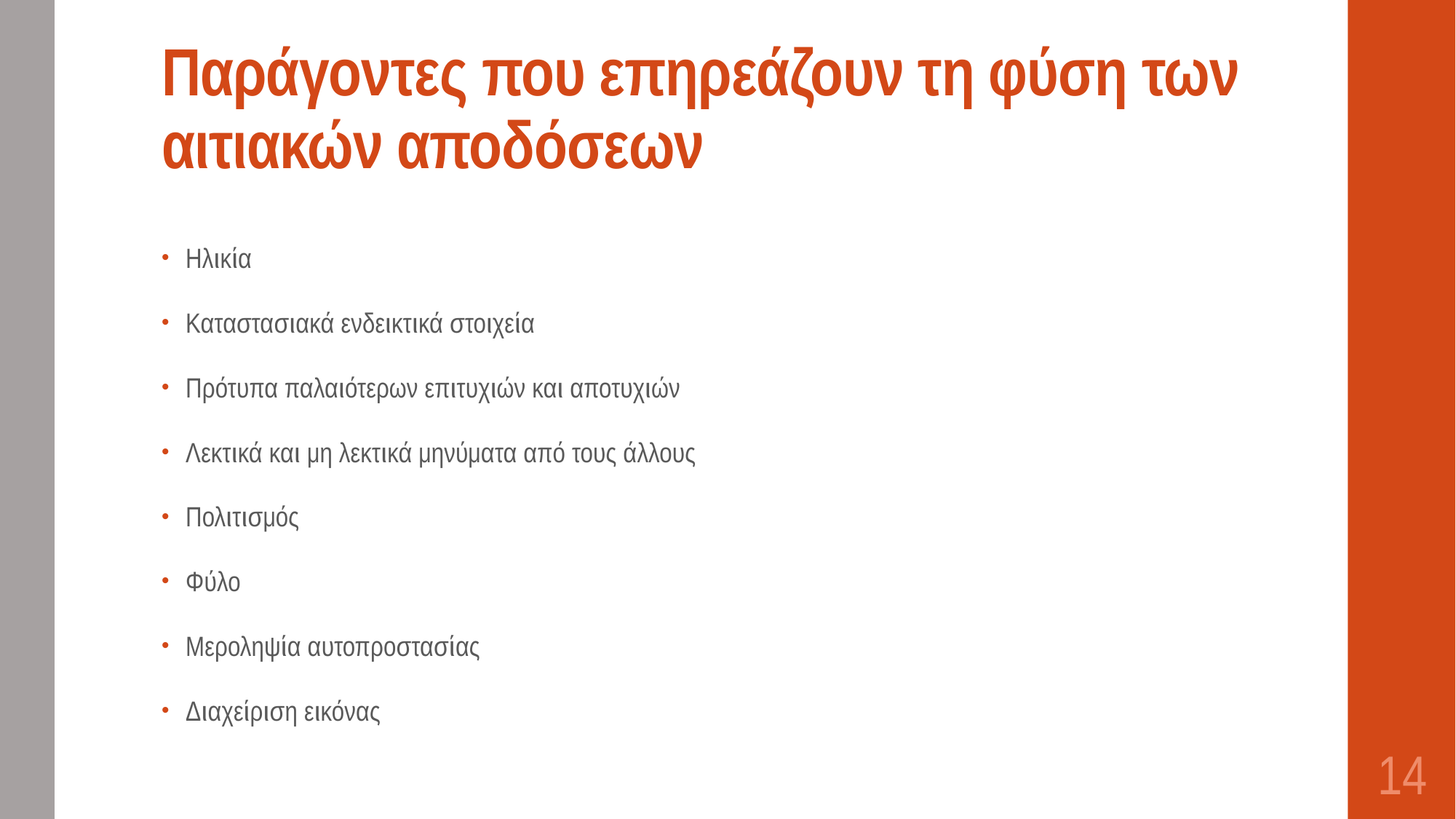

# Παράγοντες που επηρεάζουν τη φύση των αιτιακών αποδόσεων
Ηλικία
Καταστασιακά ενδεικτικά στοιχεία
Πρότυπα παλαιότερων επιτυχιών και αποτυχιών
Λεκτικά και μη λεκτικά μηνύματα από τους άλλους
Πολιτισμός
Φύλο
Μεροληψία αυτοπροστασίας
Διαχείριση εικόνας
14